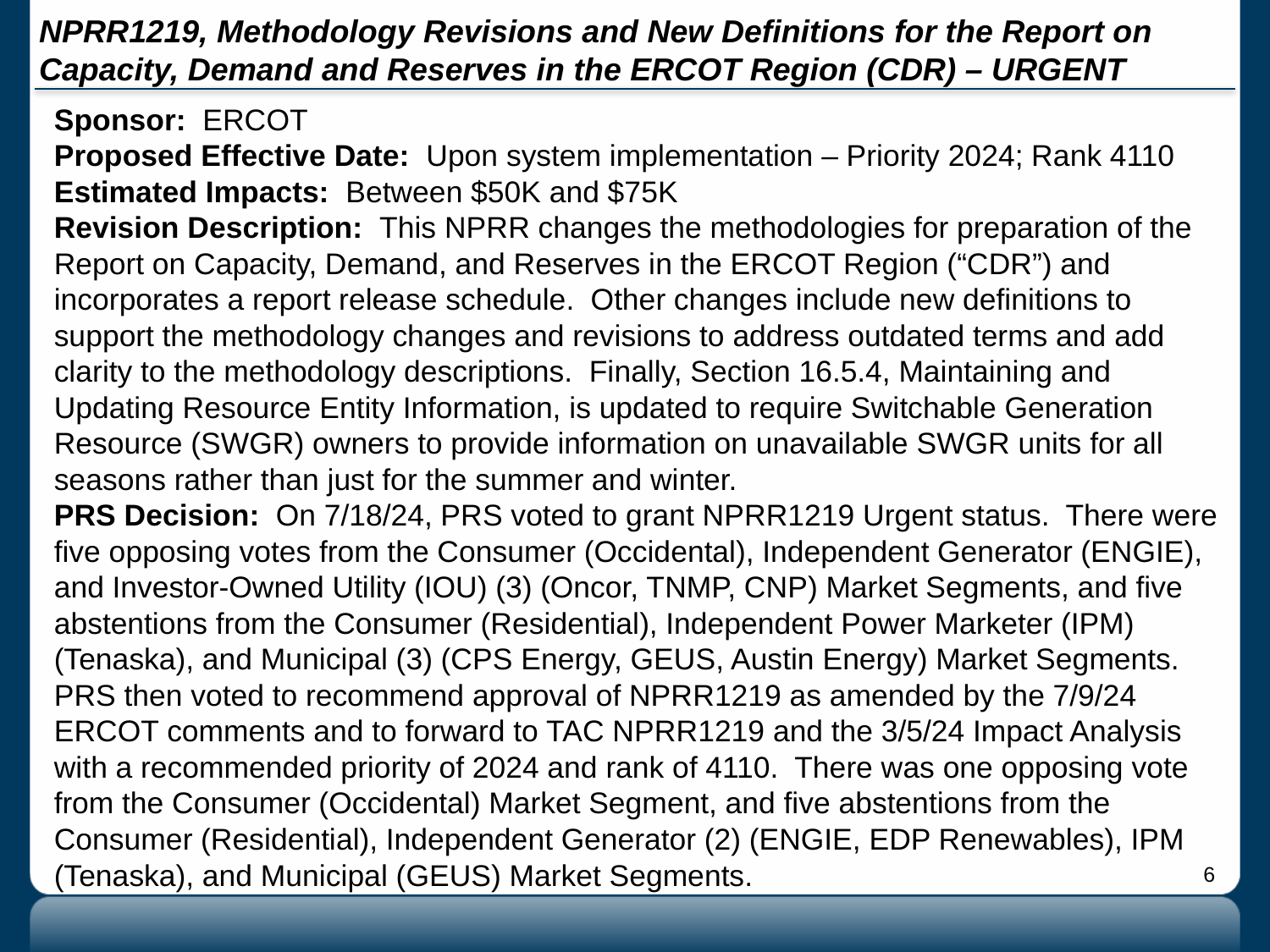

# NPRR1219, Methodology Revisions and New Definitions for the Report on Capacity, Demand and Reserves in the ERCOT Region (CDR) – URGENT
Sponsor:  ERCOT
Proposed Effective Date:  Upon system implementation – Priority 2024; Rank 4110
Estimated Impacts:  Between $50K and $75K
Revision Description:  This NPRR changes the methodologies for preparation of the Report on Capacity, Demand, and Reserves in the ERCOT Region (“CDR”) and incorporates a report release schedule.  Other changes include new definitions to support the methodology changes and revisions to address outdated terms and add clarity to the methodology descriptions.  Finally, Section 16.5.4, Maintaining and Updating Resource Entity Information, is updated to require Switchable Generation Resource (SWGR) owners to provide information on unavailable SWGR units for all seasons rather than just for the summer and winter.
PRS Decision:  On 7/18/24, PRS voted to grant NPRR1219 Urgent status.  There were five opposing votes from the Consumer (Occidental), Independent Generator (ENGIE), and Investor-Owned Utility (IOU) (3) (Oncor, TNMP, CNP) Market Segments, and five abstentions from the Consumer (Residential), Independent Power Marketer (IPM) (Tenaska), and Municipal (3) (CPS Energy, GEUS, Austin Energy) Market Segments.  PRS then voted to recommend approval of NPRR1219 as amended by the 7/9/24 ERCOT comments and to forward to TAC NPRR1219 and the 3/5/24 Impact Analysis with a recommended priority of 2024 and rank of 4110.  There was one opposing vote from the Consumer (Occidental) Market Segment, and five abstentions from the Consumer (Residential), Independent Generator (2) (ENGIE, EDP Renewables), IPM (Tenaska), and Municipal (GEUS) Market Segments.